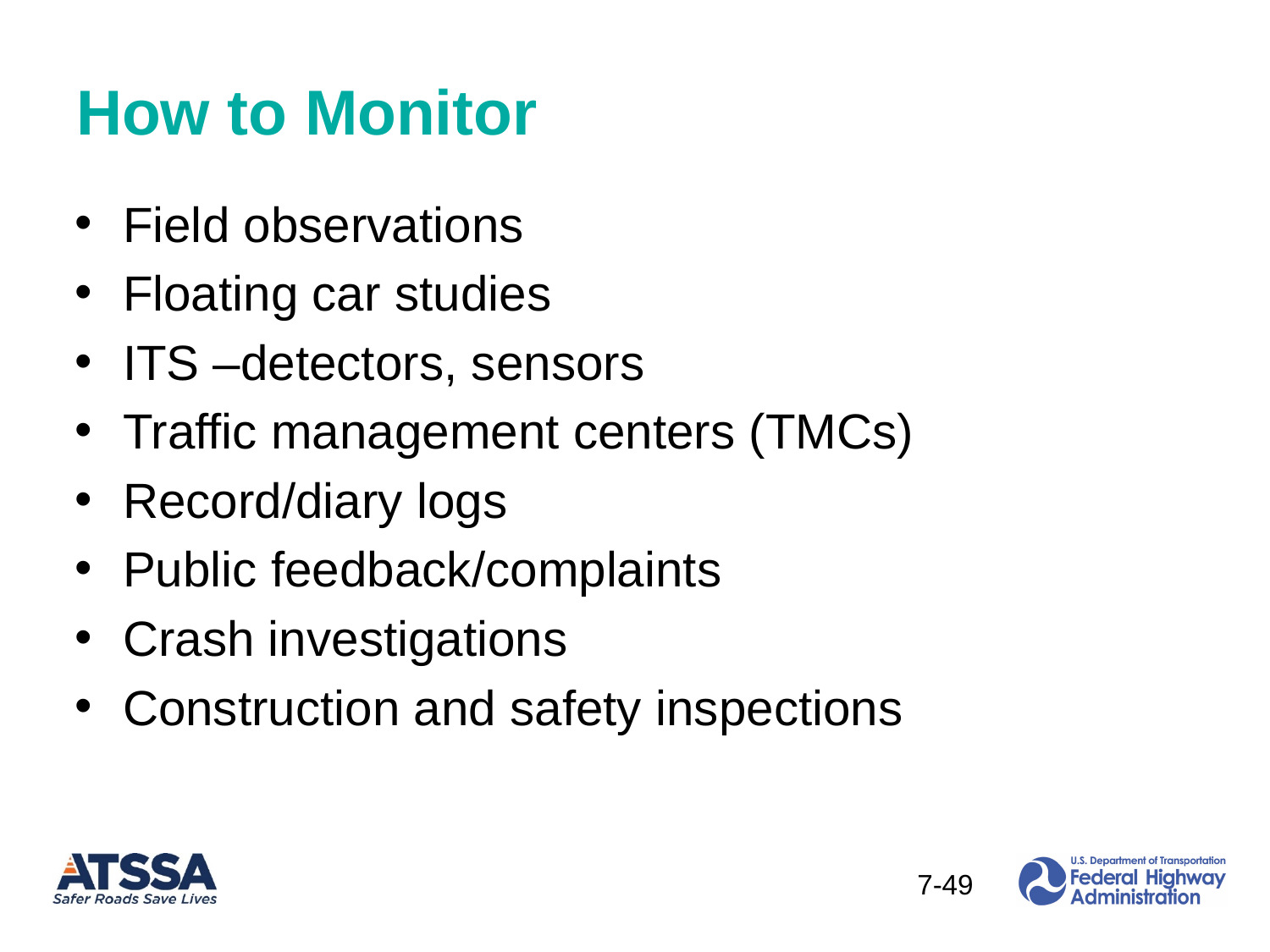

# How to Monitor
Field observations
Floating car studies
ITS –detectors, sensors
Traffic management centers (TMCs)
Record/diary logs
Public feedback/complaints
Crash investigations
Construction and safety inspections